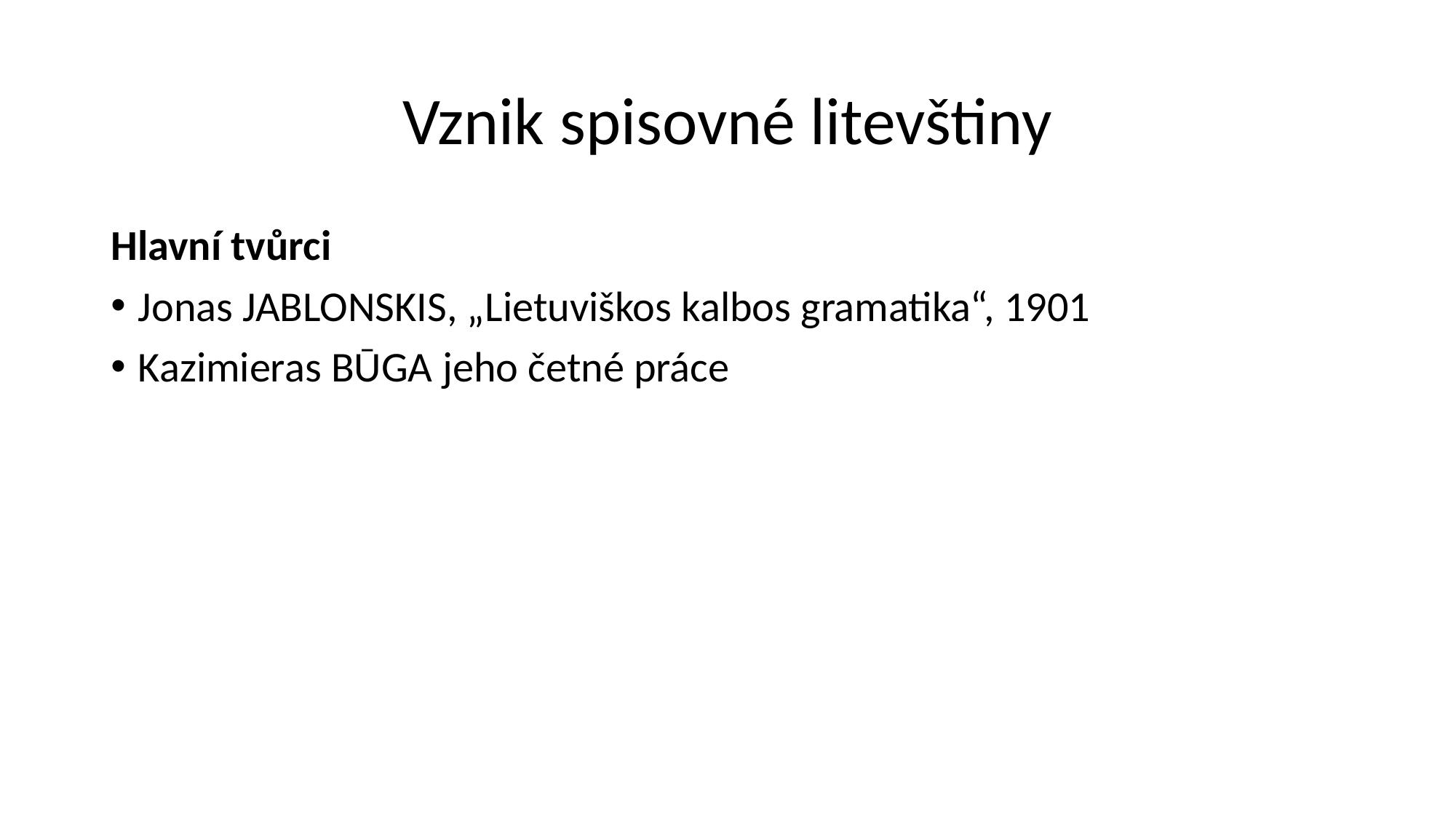

# Vznik spisovné litevštiny
Hlavní tvůrci
Jonas JABLONSKIS, „Lietuviškos kalbos gramatika“, 1901
Kazimieras BŪGA jeho četné práce